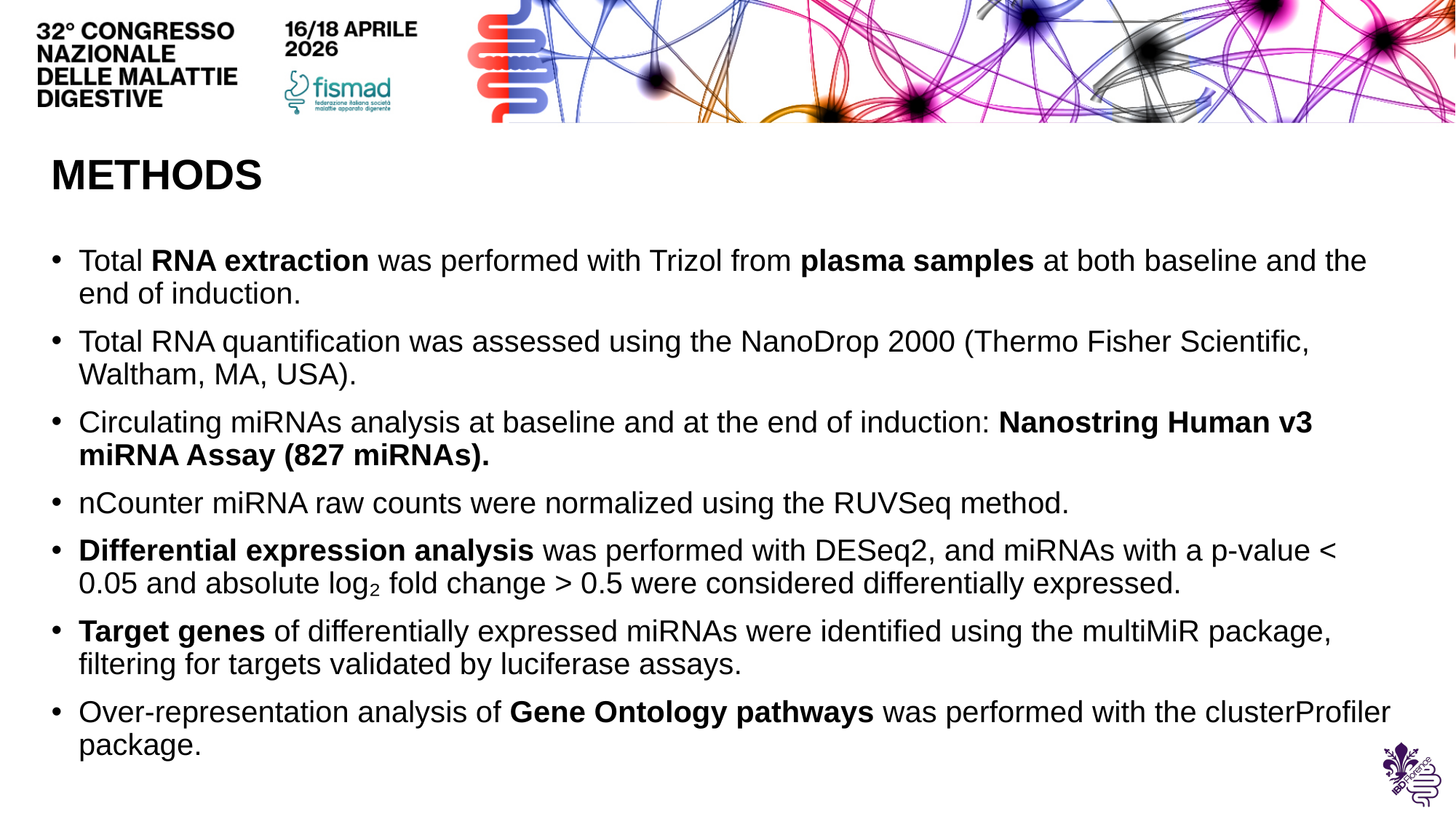

METHODS
Total RNA extraction was performed with Trizol from plasma samples at both baseline and the end of induction.
Total RNA quantification was assessed using the NanoDrop 2000 (Thermo Fisher Scientific, Waltham, MA, USA).
Circulating miRNAs analysis at baseline and at the end of induction: Nanostring Human v3 miRNA Assay (827 miRNAs).
nCounter miRNA raw counts were normalized using the RUVSeq method.
Differential expression analysis was performed with DESeq2, and miRNAs with a p-value < 0.05 and absolute log₂ fold change > 0.5 were considered differentially expressed.
Target genes of differentially expressed miRNAs were identified using the multiMiR package, filtering for targets validated by luciferase assays.
Over-representation analysis of Gene Ontology pathways was performed with the clusterProfiler package.